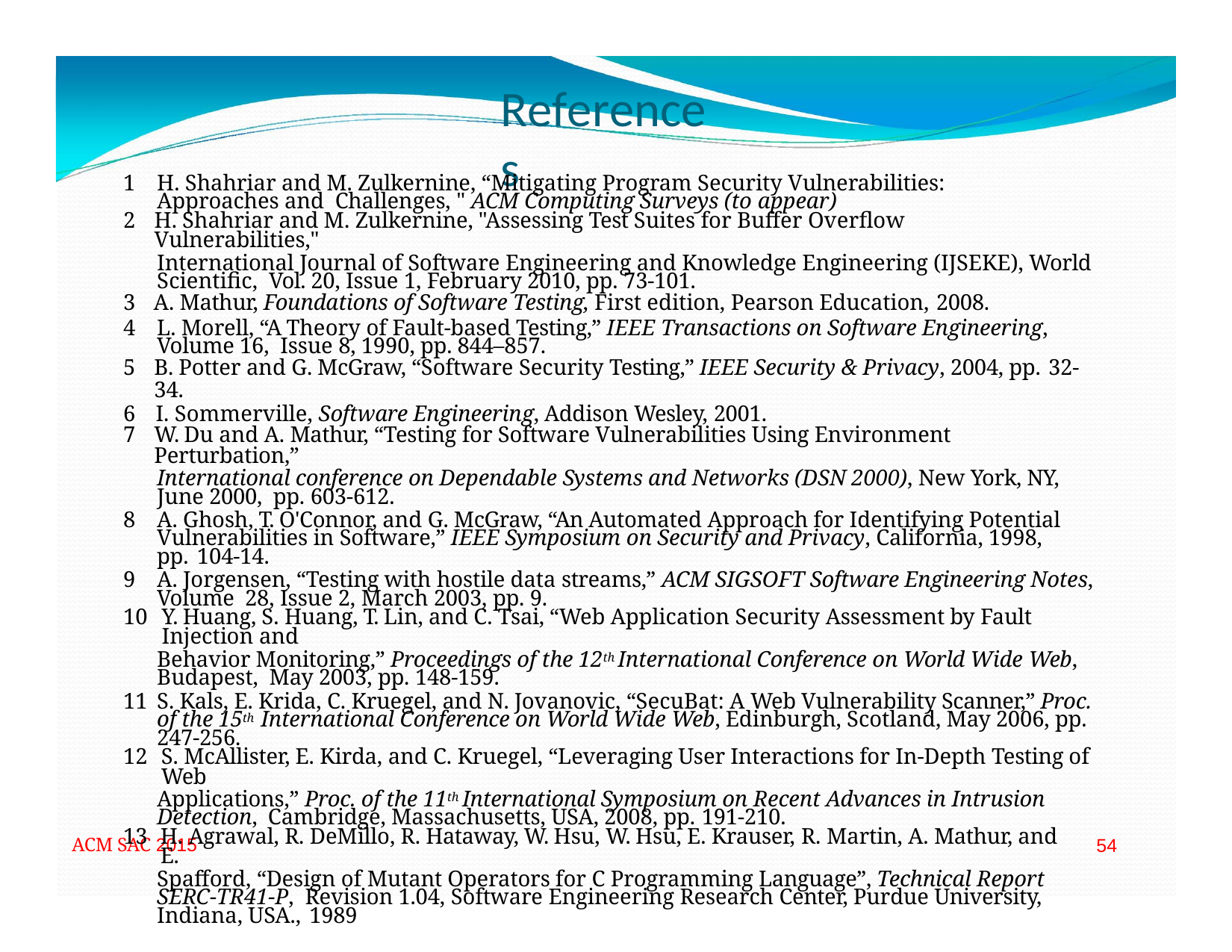

# References
H. Shahriar and M. Zulkernine, “Mitigating Program Security Vulnerabilities: Approaches and  Challenges, " ACM Computing Surveys (to appear)
H. Shahriar and M. Zulkernine, "Assessing Test Suites for Buffer Overflow Vulnerabilities,"
International Journal of Software Engineering and Knowledge Engineering (IJSEKE), World Scientific,  Vol. 20, Issue 1, February 2010, pp. 73‐101.
A. Mathur, Foundations of Software Testing, First edition, Pearson Education, 2008.
L. Morell, “A Theory of Fault‐based Testing,” IEEE Transactions on Software Engineering, Volume 16,  Issue 8, 1990, pp. 844–857.
B. Potter and G. McGraw, “Software Security Testing,” IEEE Security & Privacy, 2004, pp. 32‐34.
I. Sommerville, Software Engineering, Addison Wesley, 2001.
W. Du and A. Mathur, “Testing for Software Vulnerabilities Using Environment Perturbation,”
International conference on Dependable Systems and Networks (DSN 2000), New York, NY, June 2000,  pp. 603‐612.
A. Ghosh, T. O'Connor, and G. McGraw, “An Automated Approach for Identifying Potential  Vulnerabilities in Software,” IEEE Symposium on Security and Privacy, California, 1998, pp. 104‐14.
A. Jorgensen, “Testing with hostile data streams,” ACM SIGSOFT Software Engineering Notes, Volume  28, Issue 2, March 2003, pp. 9.
Y. Huang, S. Huang, T. Lin, and C. Tsai, “Web Application Security Assessment by Fault Injection and
Behavior Monitoring,” Proceedings of the 12th International Conference on World Wide Web, Budapest,  May 2003, pp. 148‐159.
S. Kals, E. Krida, C. Kruegel, and N. Jovanovic, “SecuBat: A Web Vulnerability Scanner,” Proc. of the 15th  International Conference on World Wide Web, Edinburgh, Scotland, May 2006, pp. 247‐256.
S. McAllister, E. Kirda, and C. Kruegel, “Leveraging User Interactions for In‐Depth Testing of Web
Applications,” Proc. of the 11th International Symposium on Recent Advances in Intrusion Detection,  Cambridge, Massachusetts, USA, 2008, pp. 191‐210.
H. Agrawal, R. DeMillo, R. Hataway, W. Hsu, W. Hsu, E. Krauser, R. Martin, A. Mathur, and E.
Spafford, “Design of Mutant Operators for C Programming Language”, Technical Report SERC‐TR41‐P,  Revision 1.04, Software Engineering Research Center, Purdue University, Indiana, USA., 1989
ACM SAC 2015
54